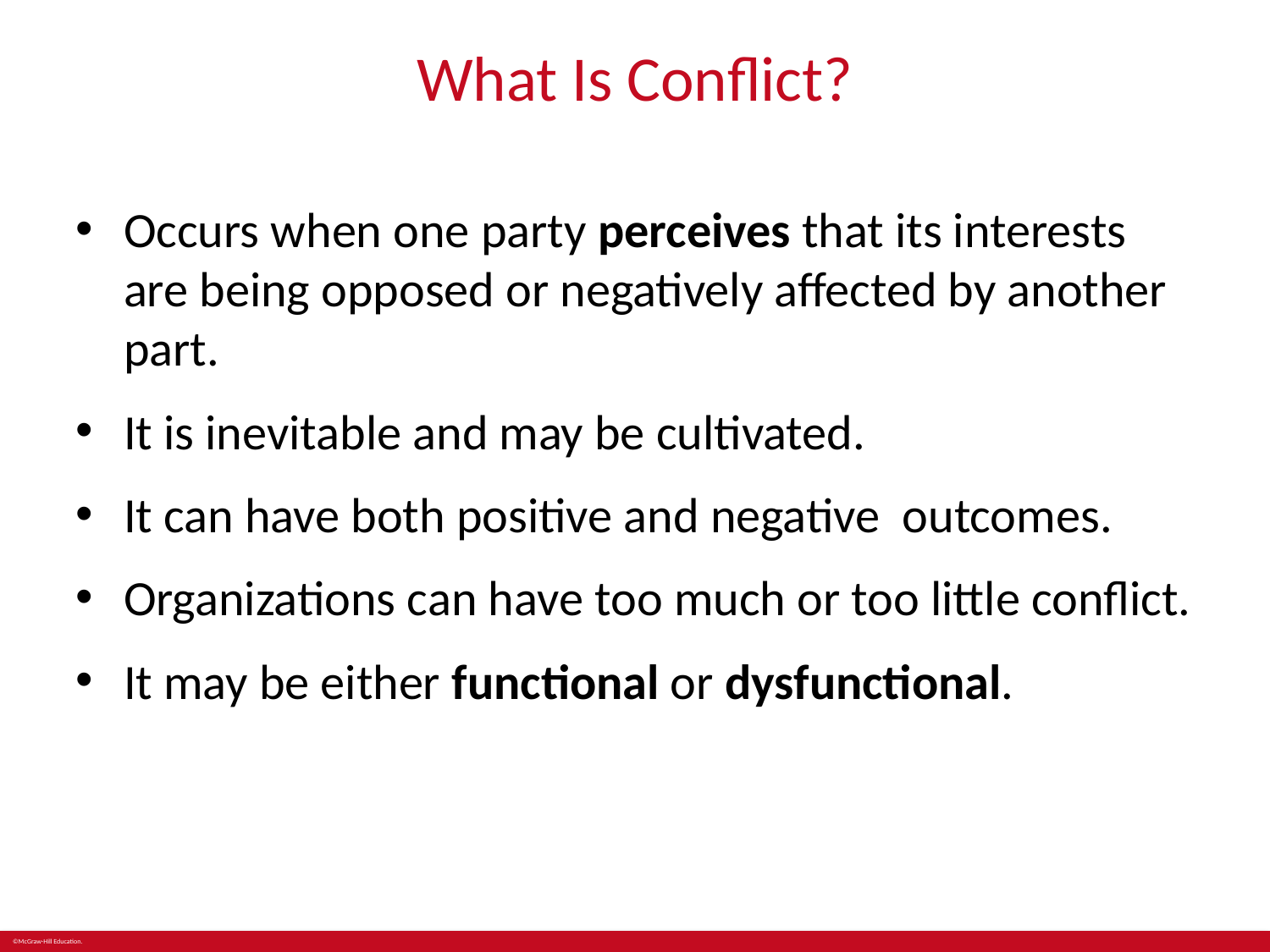

# What Is Conflict?
Occurs when one party perceives that its interests are being opposed or negatively affected by another part.
It is inevitable and may be cultivated.
It can have both positive and negative  outcomes.
Organizations can have too much or too little conflict.
It may be either functional or dysfunctional.